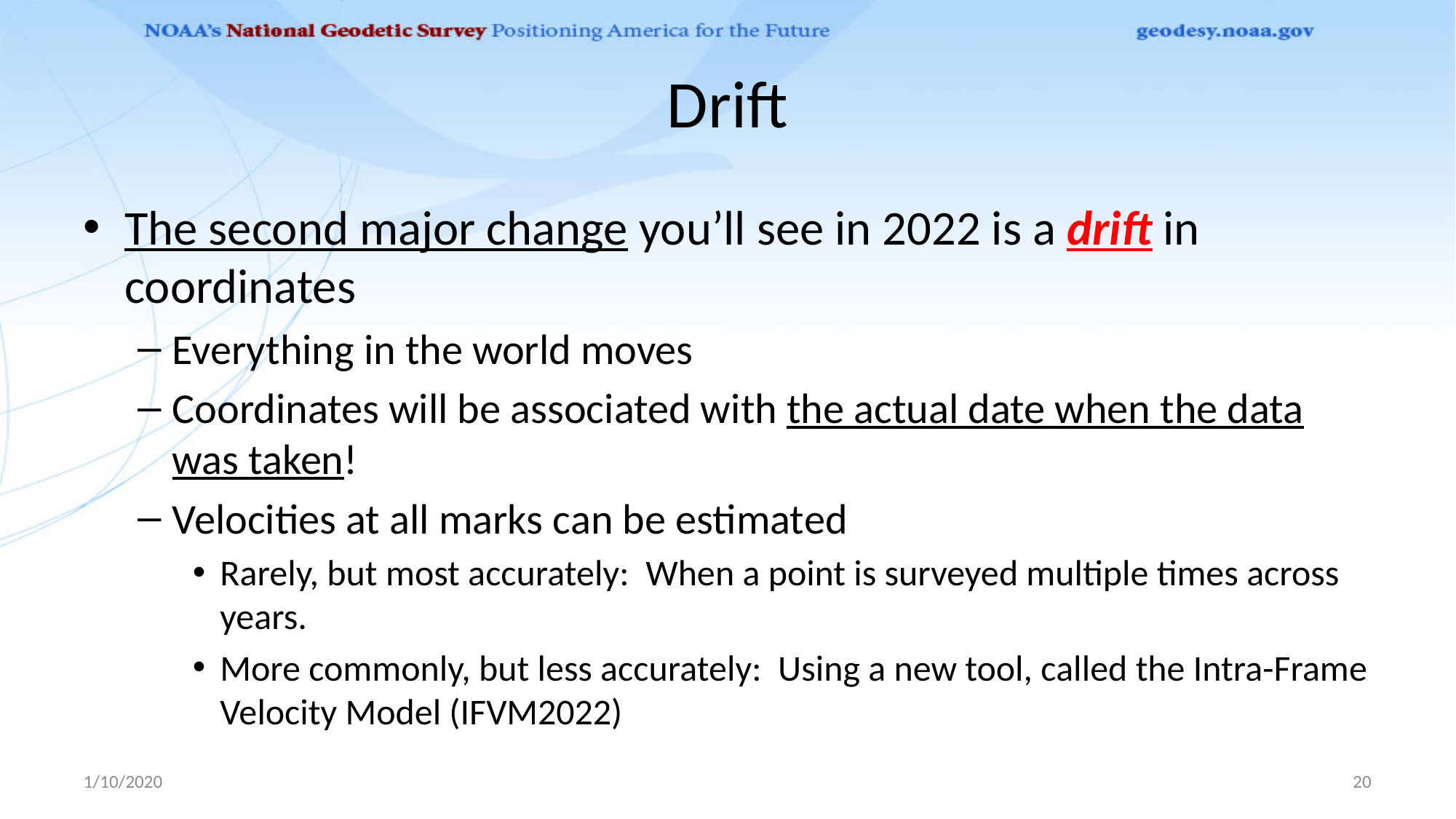

# Drift
The second major change you’ll see in 2022 is a drift in coordinates
Everything in the world moves
Coordinates will be associated with the actual date when the data was taken!
Velocities at all marks can be estimated
Rarely, but most accurately:  When a point is surveyed multiple times across years.
More commonly, but less accurately:  Using a new tool, called the Intra-Frame Velocity Model (IFVM2022)
1/10/2020
20